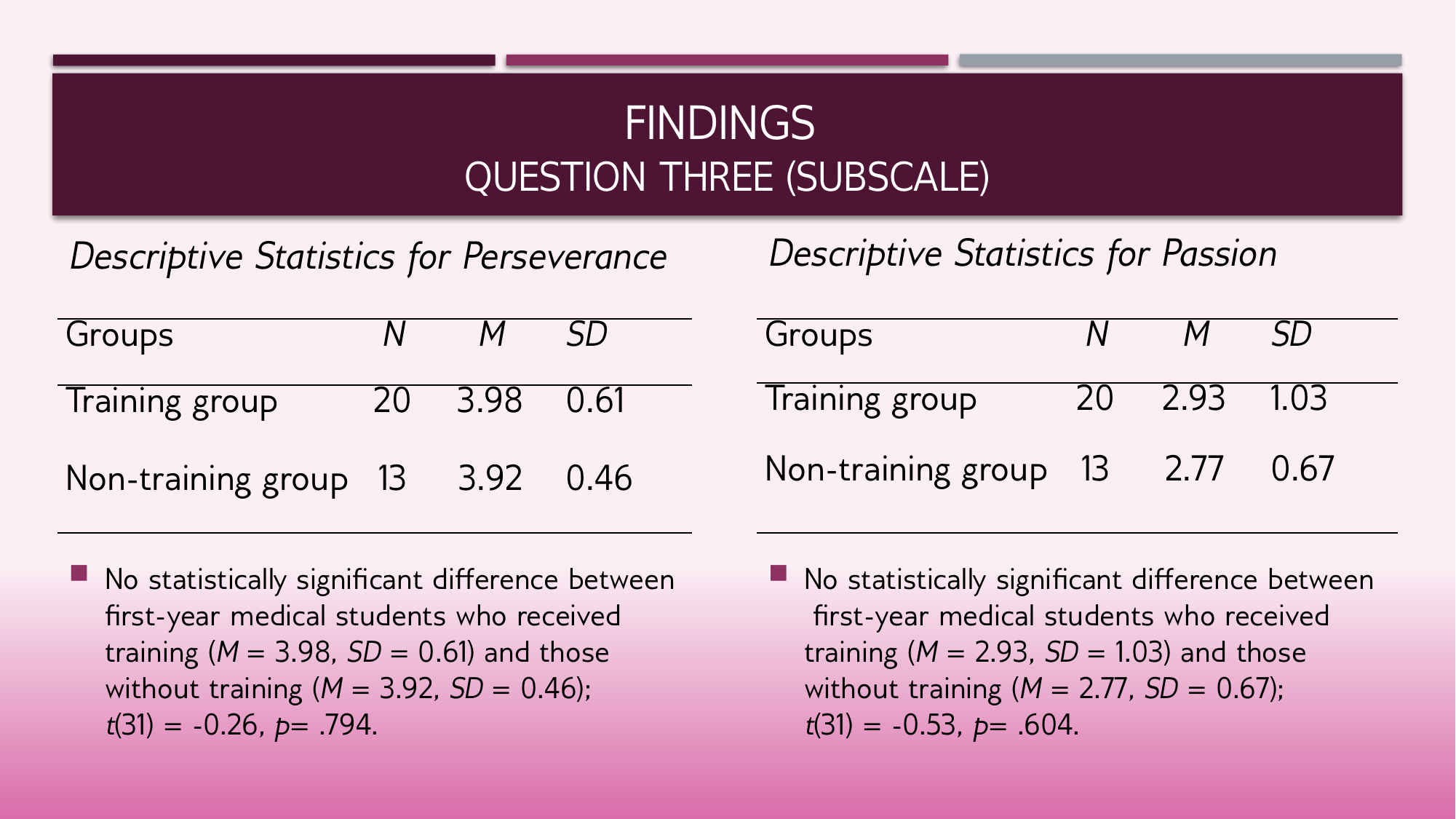

# Findings question three (subscale)
Descriptive Statistics for Passion
Descriptive Statistics for Perseverance

| Groups | N | M | SD |
| --- | --- | --- | --- |
| Training group | 20 | 3.98 | 0.61 |
| Non-training group | 13 | 3.92 | 0.46 |
| Groups | N | M | SD |
| --- | --- | --- | --- |
| Training group | 20 | 2.93 | 1.03 |
| Non-training group | 13 | 2.77 | 0.67 |
No statistically significant difference between first-year medical students who received training (M = 3.98, SD = 0.61) and those without training (M = 3.92, SD = 0.46);        t(31) = -0.26, p= .794.
No statistically significant difference between  first-year medical students who received training (M = 2.93, SD = 1.03) and those without training (M = 2.77, SD = 0.67);      t(31) = -0.53, p= .604.